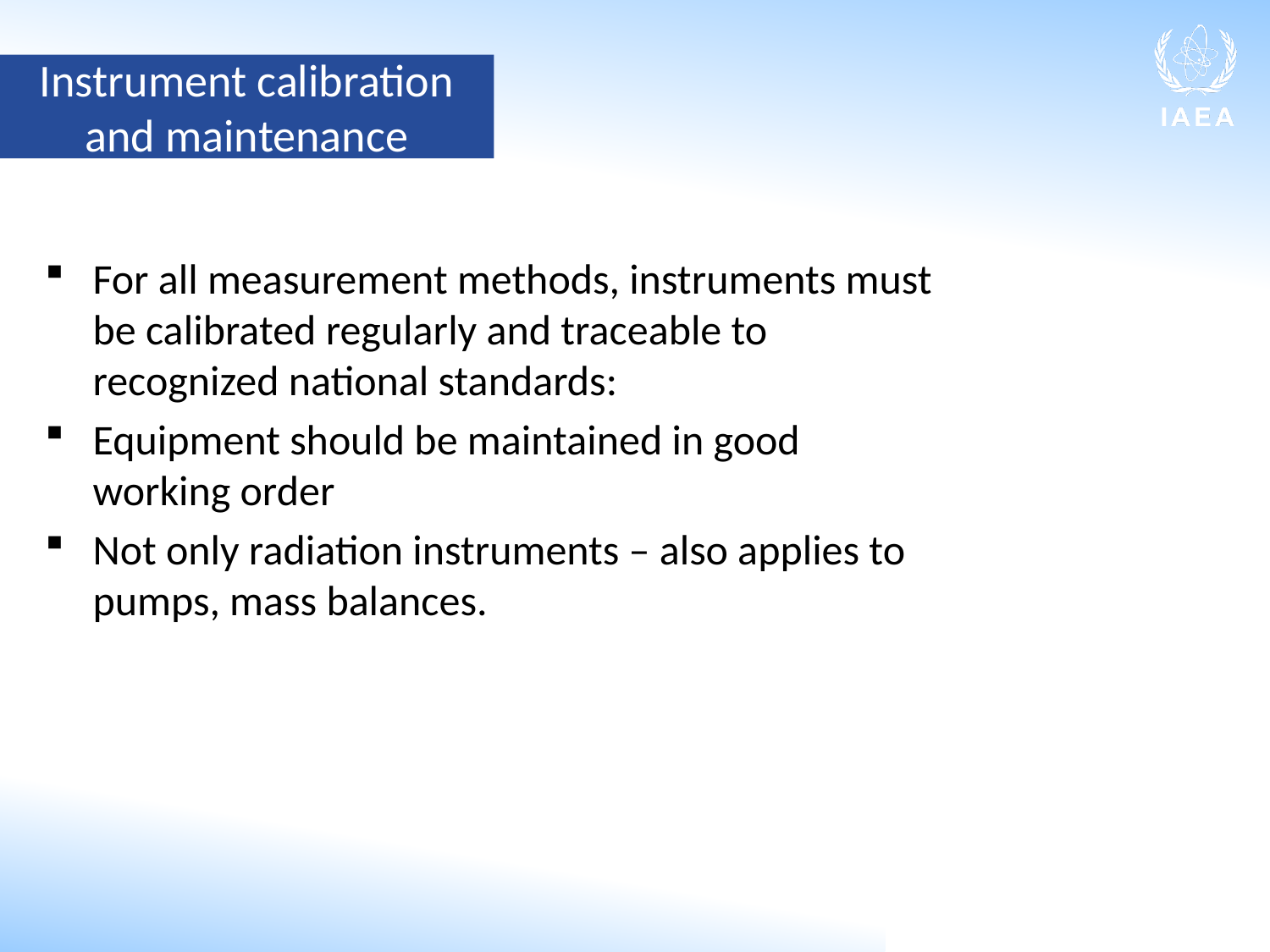

Instrument calibration and maintenance
For all measurement methods, instruments must be calibrated regularly and traceable to recognized national standards:
Equipment should be maintained in good working order
Not only radiation instruments – also applies to pumps, mass balances.